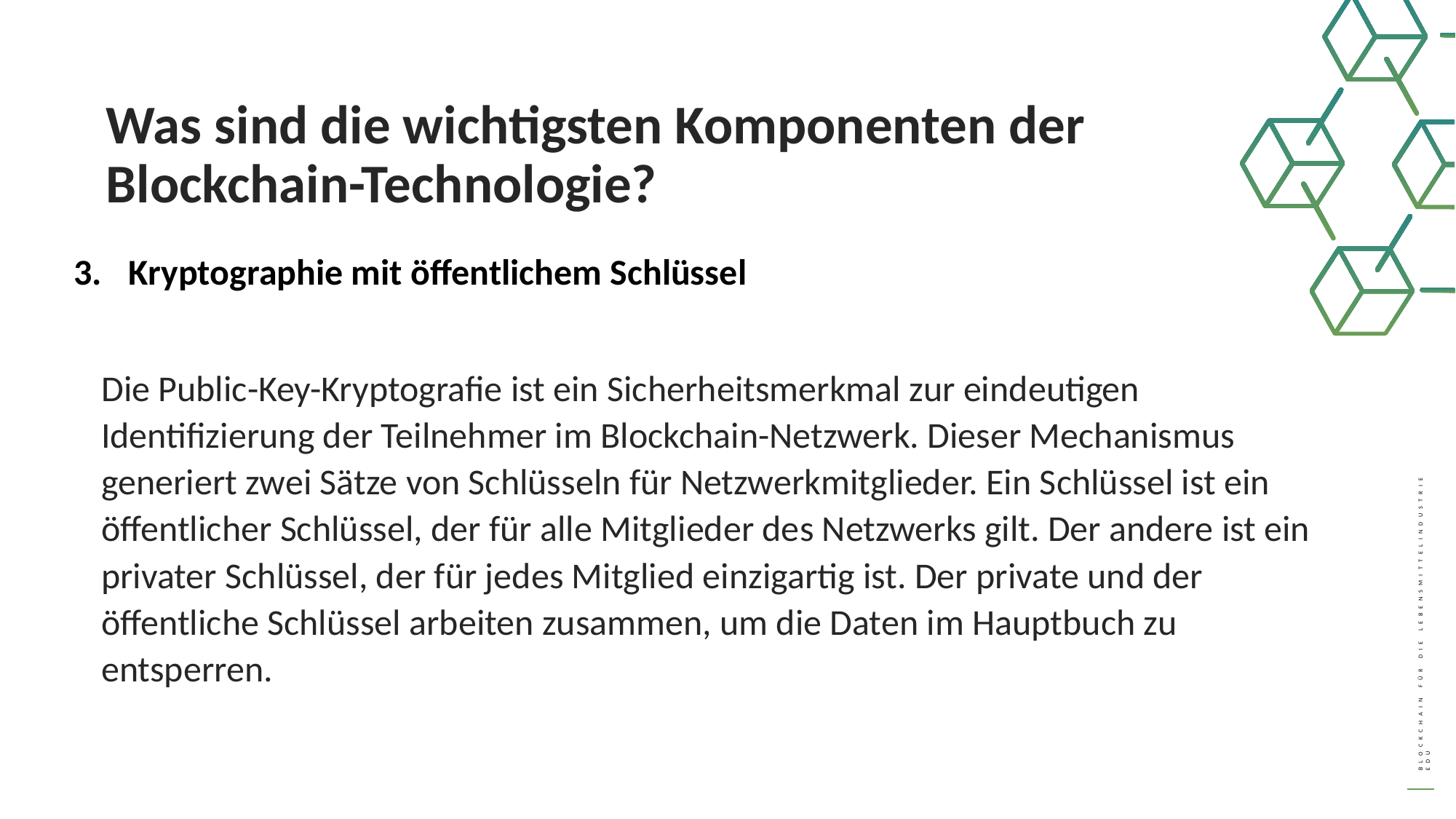

Was sind die wichtigsten Komponenten der Blockchain-Technologie?
Kryptographie mit öffentlichem Schlüssel

	Die Public-Key-Kryptografie ist ein Sicherheitsmerkmal zur eindeutigen Identifizierung der Teilnehmer im Blockchain-Netzwerk. Dieser Mechanismus generiert zwei Sätze von Schlüsseln für Netzwerkmitglieder. Ein Schlüssel ist ein öffentlicher Schlüssel, der für alle Mitglieder des Netzwerks gilt. Der andere ist ein privater Schlüssel, der für jedes Mitglied einzigartig ist. Der private und der öffentliche Schlüssel arbeiten zusammen, um die Daten im Hauptbuch zu entsperren.